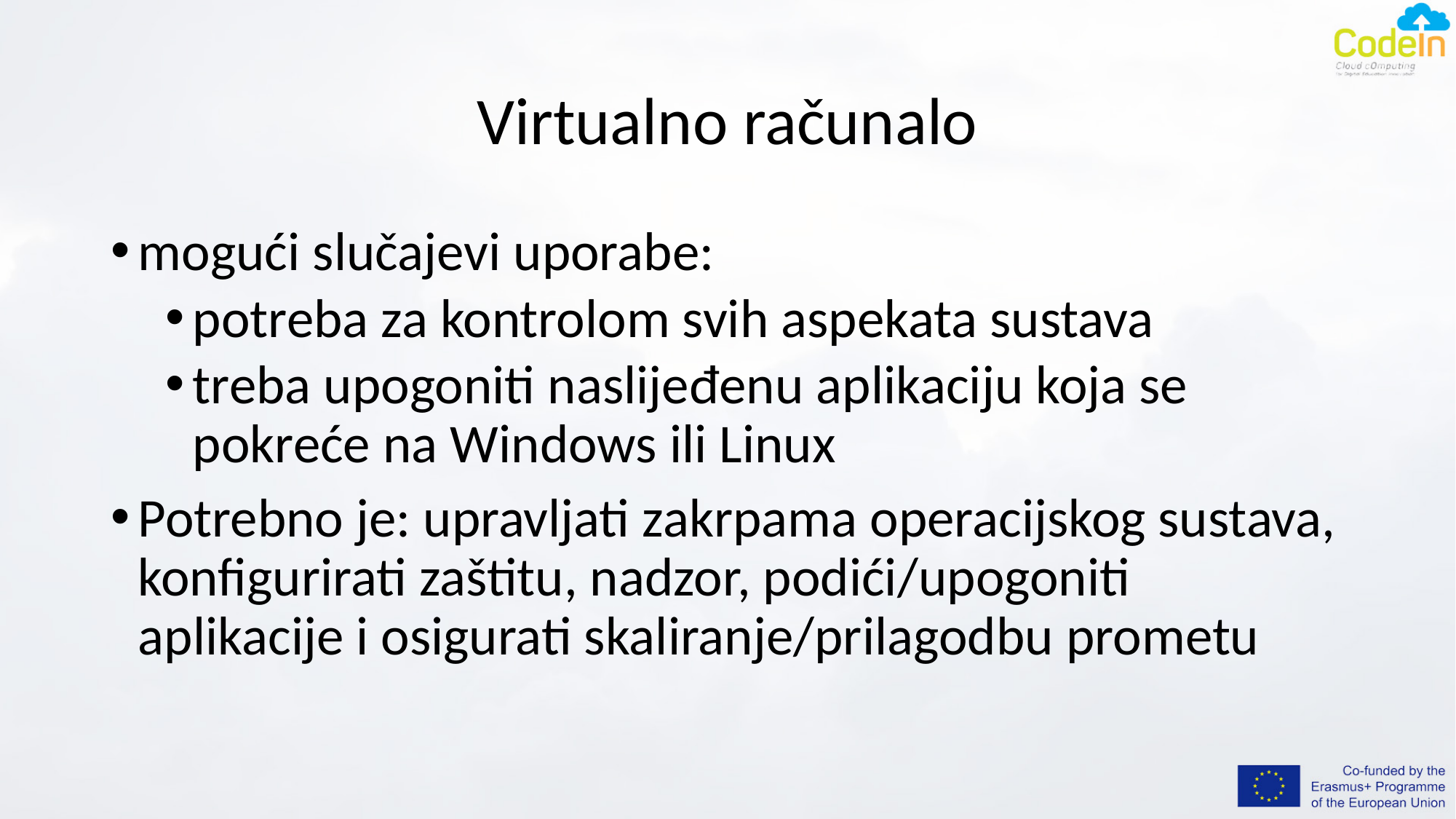

# Virtualno računalo
mogući slučajevi uporabe:
potreba za kontrolom svih aspekata sustava
treba upogoniti naslijeđenu aplikaciju koja se pokreće na Windows ili Linux
Potrebno je: upravljati zakrpama operacijskog sustava, konfigurirati zaštitu, nadzor, podići/upogoniti aplikacije i osigurati skaliranje/prilagodbu prometu